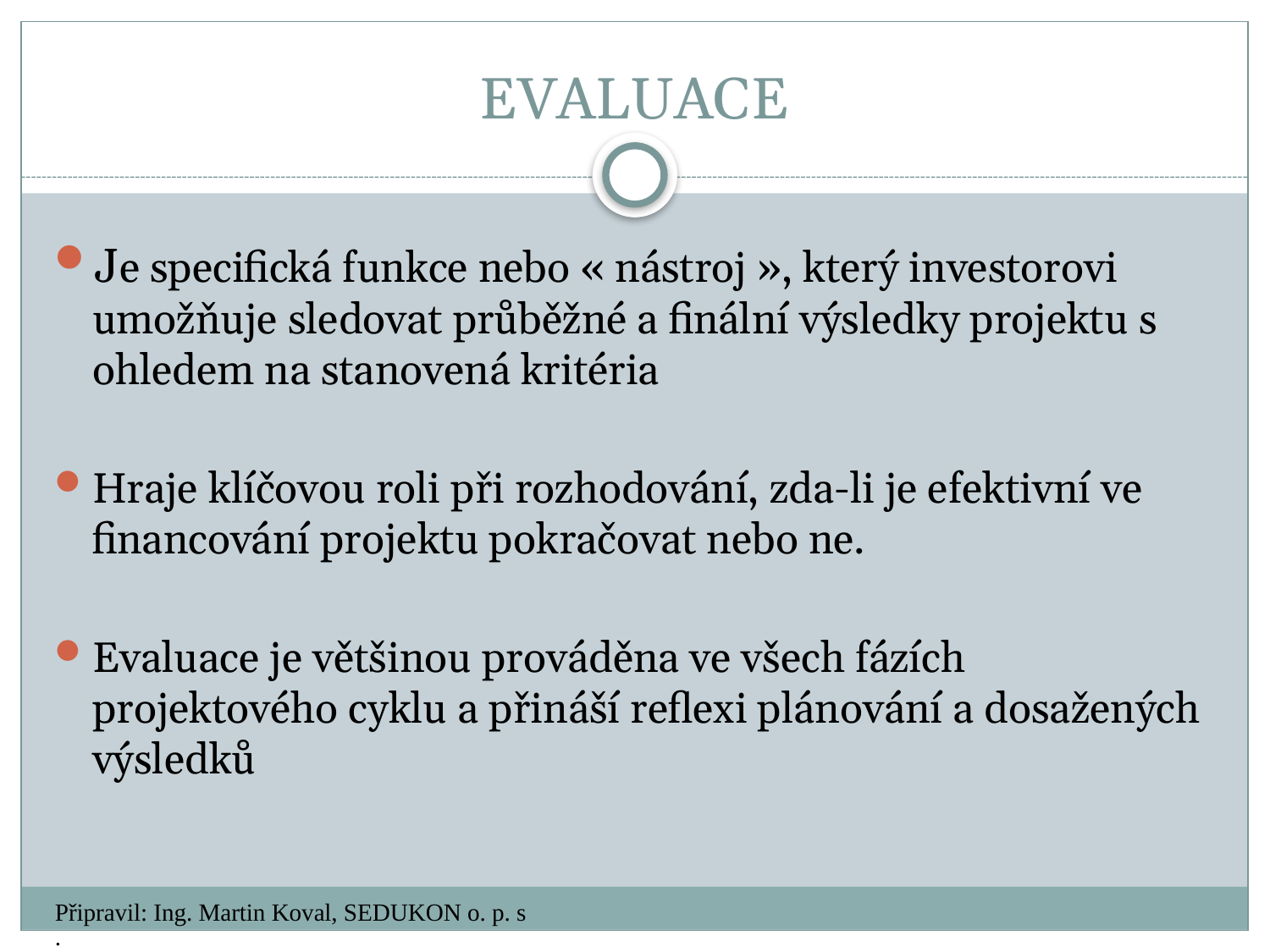

# EVALUACE
Je specifická funkce nebo « nástroj », který investorovi umožňuje sledovat průběžné a finální výsledky projektu s ohledem na stanovená kritéria

Hraje klíčovou roli při rozhodování, zda-li je efektivní ve financování projektu pokračovat nebo ne.

Evaluace je většinou prováděna ve všech fázích projektového cyklu a přináší reflexi plánování a dosažených výsledků
Připravil: Ing. Martin Koval, SEDUKON o. p. s.